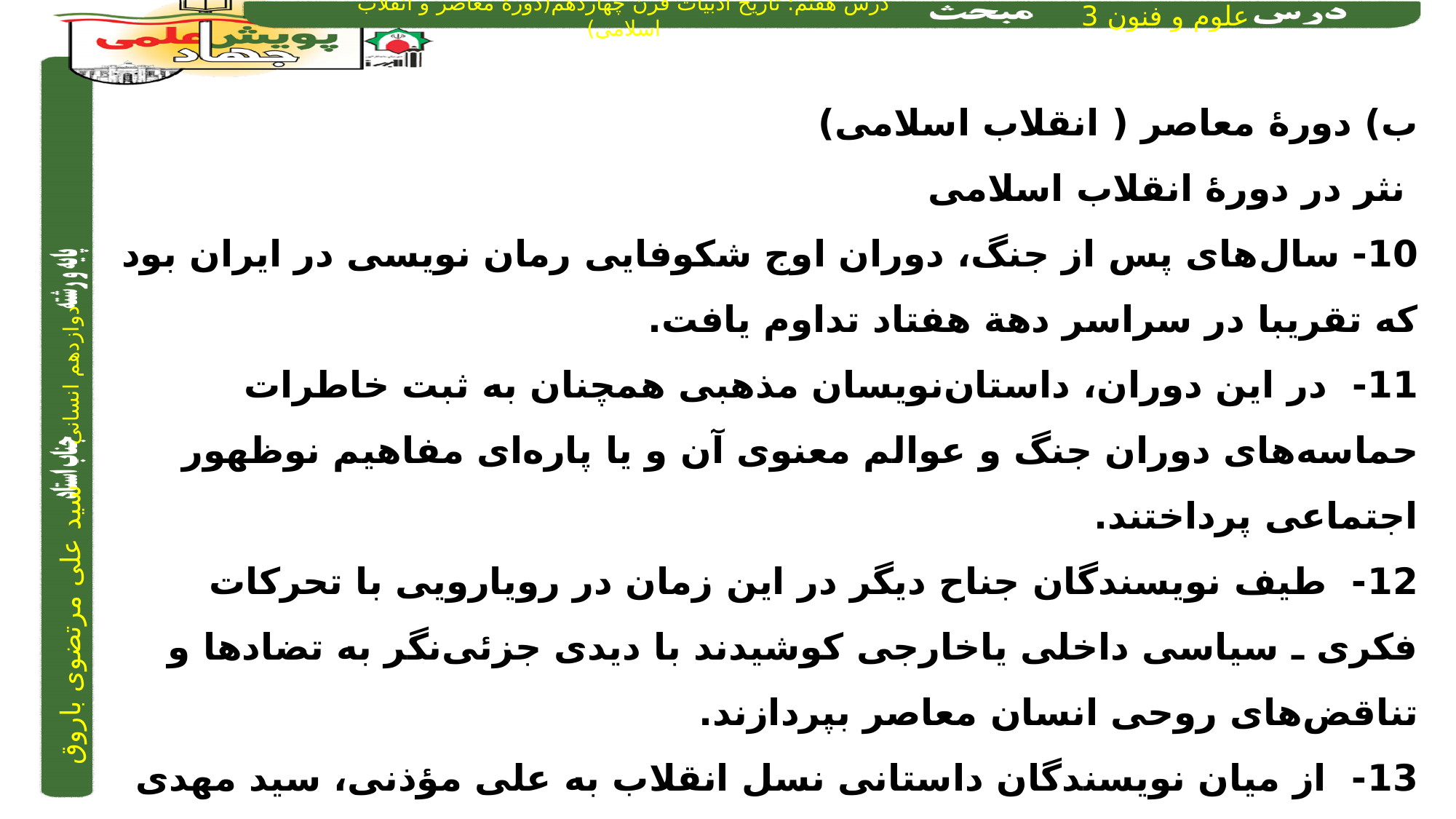

ب) دورۀ معاصر ( انقلاب اسلامی)
 نثر در دورۀ انقلاب اسلامی
10- سال‌های پس از جنگ، دوران اوج شکوفایی رمان نویسی در ایران بود که تقریبا در سراسر دهة هفتاد تداوم یافت.
11-  در این دوران، داستان‌نویسان مذهبی همچنان به ثبت خاطرات حماسه‌های دوران جنگ و عوالم معنوی آن و یا پاره‌ای مفاهیم نوظهور اجتماعی پرداختند.
12-  طیف نویسندگان جناح دیگر در این زمان در رویارویی با تحرکات فکری ـ سیاسی داخلی یاخارجی کوشیدند با دیدی جزئی‌نگر به تضادها و تناقض‌های روحی انسان معاصر بپردازند.
13-  از میان نویسندگان داستانی نسل انقلاب به علی مؤذنی، سید مهدی شجاعی، احمد دهقان، محمدرضا سرشار، رضا امیرخانی، حبیب احمدزاده و مصطفی مستور می‌توان اشاره کرد.